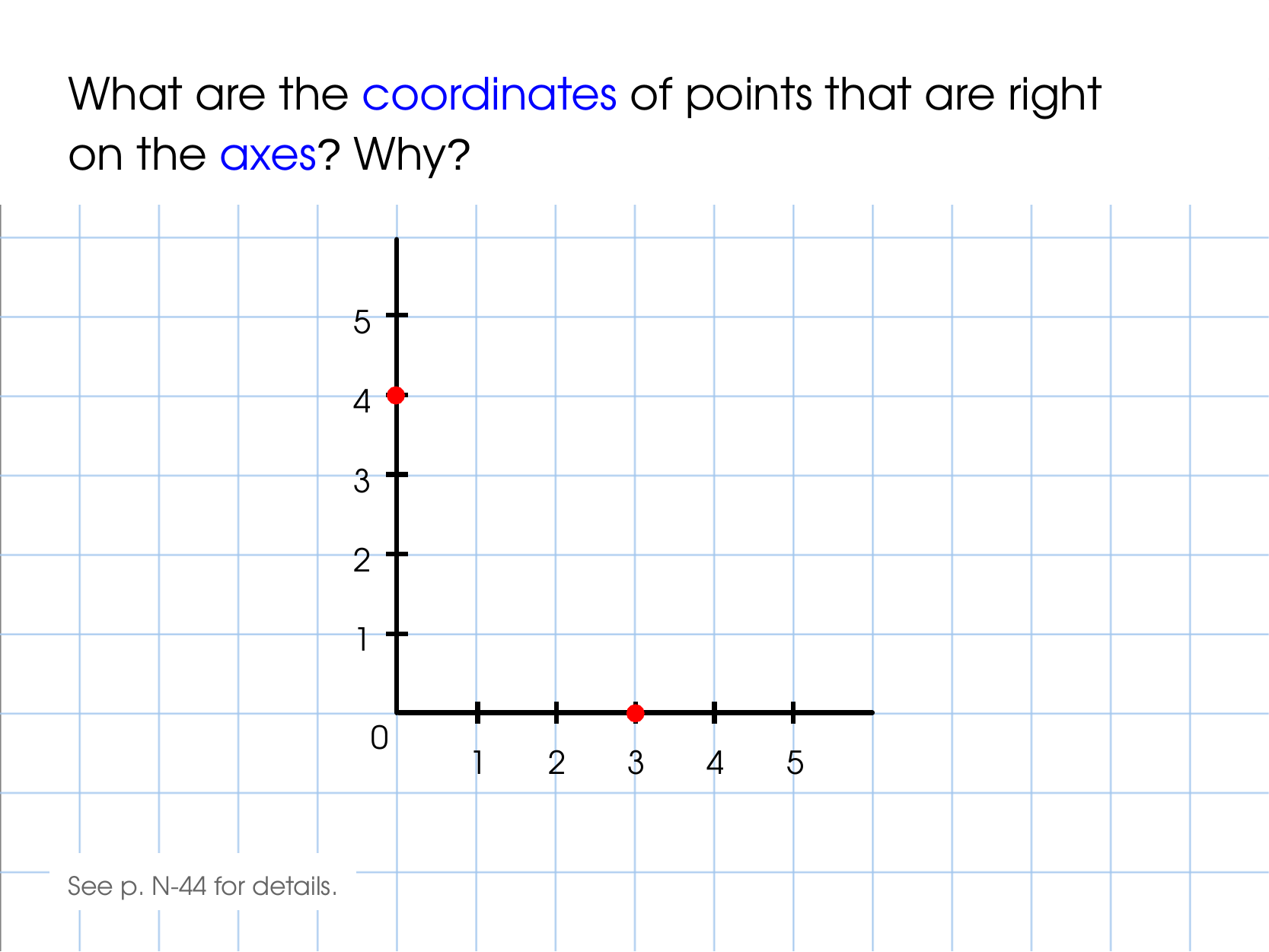

What are the coordinates of points that are right on the axes? Why?
5
4
3
2
1
0
1
2
3
4
5

See p. N-44 for details.